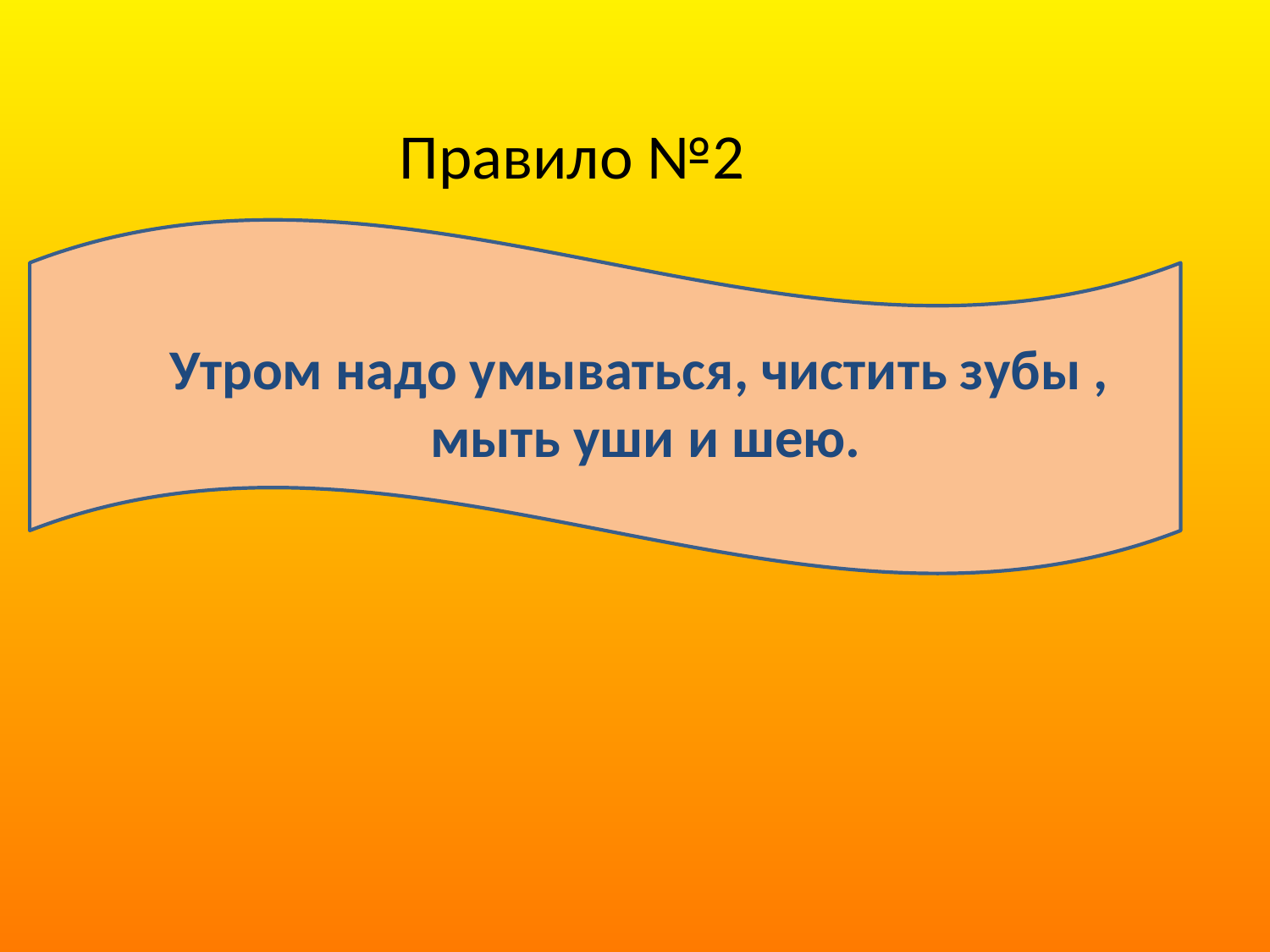

Правило №2

Утром надо умываться, чистить зубы ,
 мыть уши и шею.